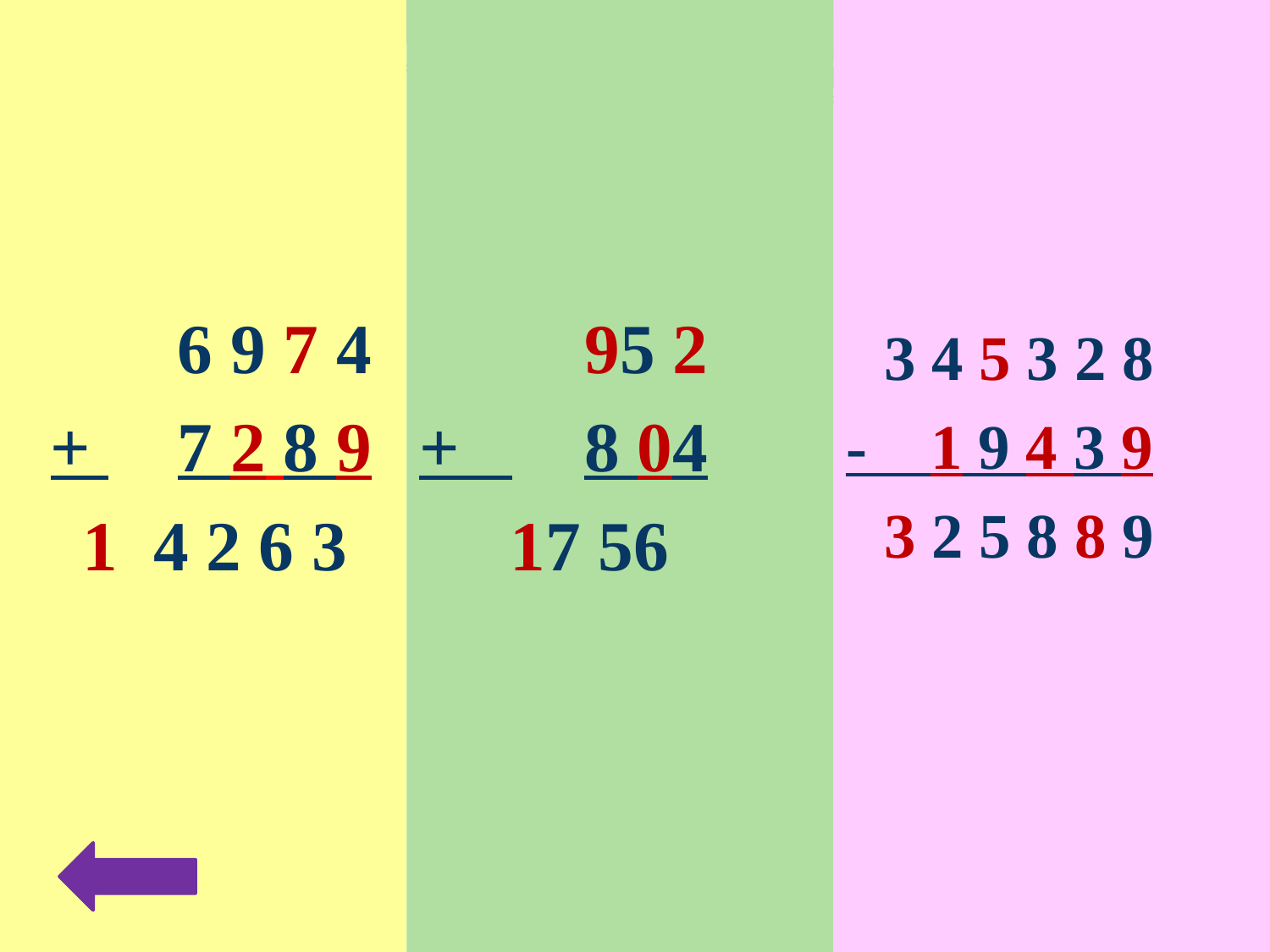

6 9 7 4
	+ 	7 2 8 9
    1  4 2 6 3

		95 2
+   	8 04
	   17 56

	3 4 5 3 2 8
-    1 9 4 3 9
	3 2 5 8 8 9